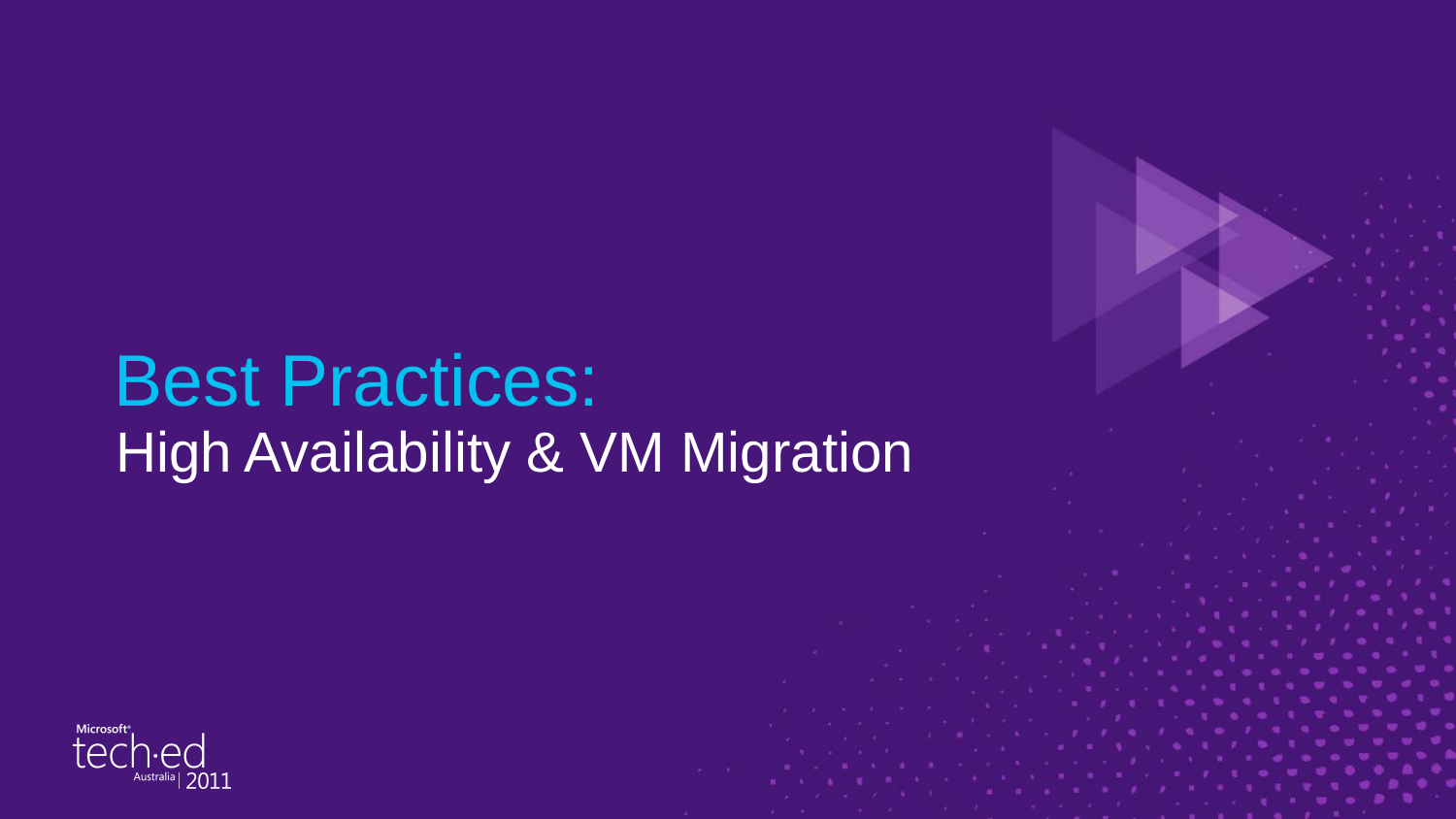

# Best Practices:
High Availability & VM Migration